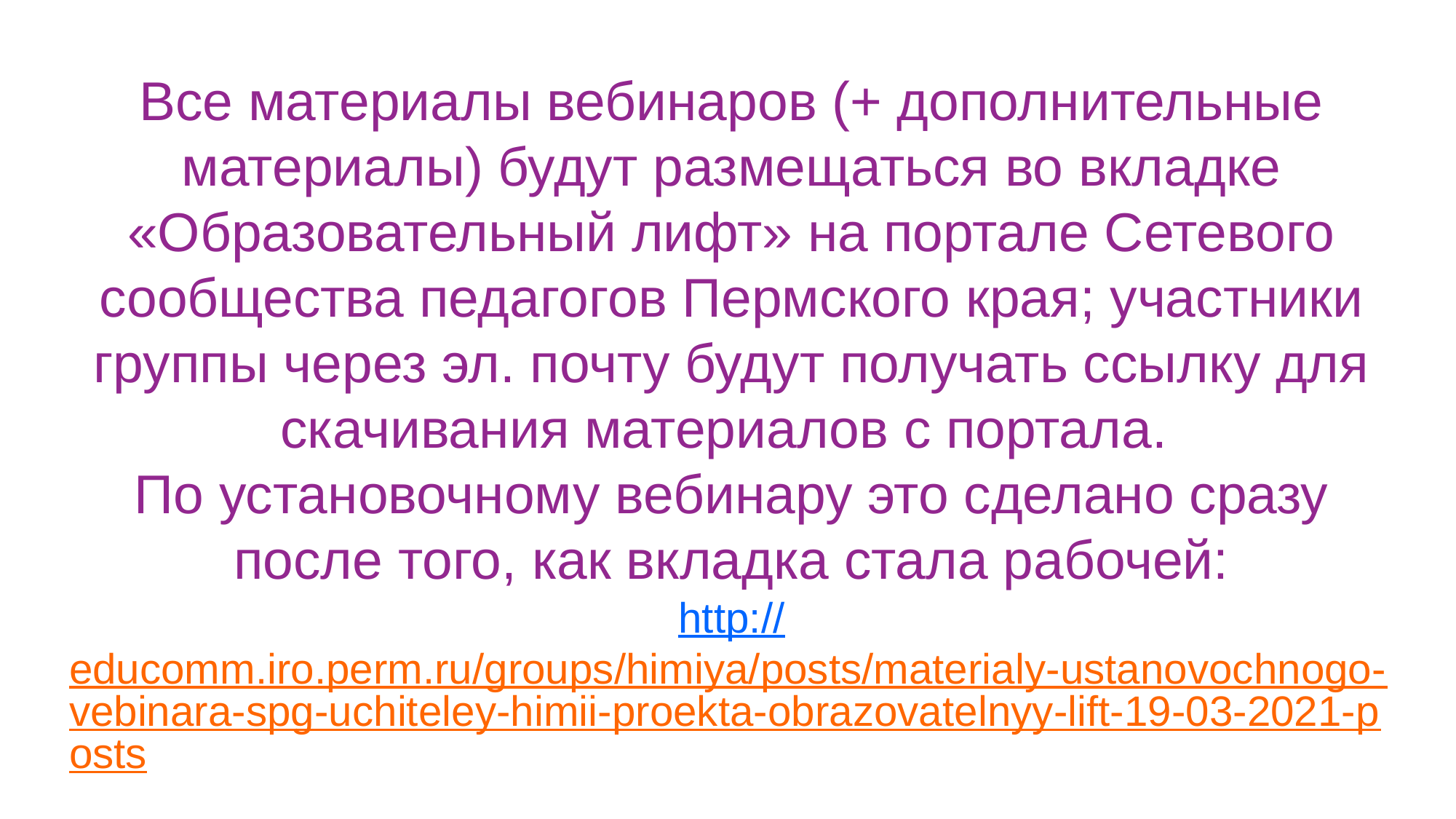

Все материалы вебинаров (+ дополнительные материалы) будут размещаться во вкладке «Образовательный лифт» на портале Сетевого сообщества педагогов Пермского края; участники группы через эл. почту будут получать ссылку для скачивания материалов с портала.
По установочному вебинару это сделано сразу после того, как вкладка стала рабочей:
http://educomm.iro.perm.ru/groups/himiya/posts/materialy-ustanovochnogo-vebinara-spg-uchiteley-himii-proekta-obrazovatelnyy-lift-19-03-2021-posts